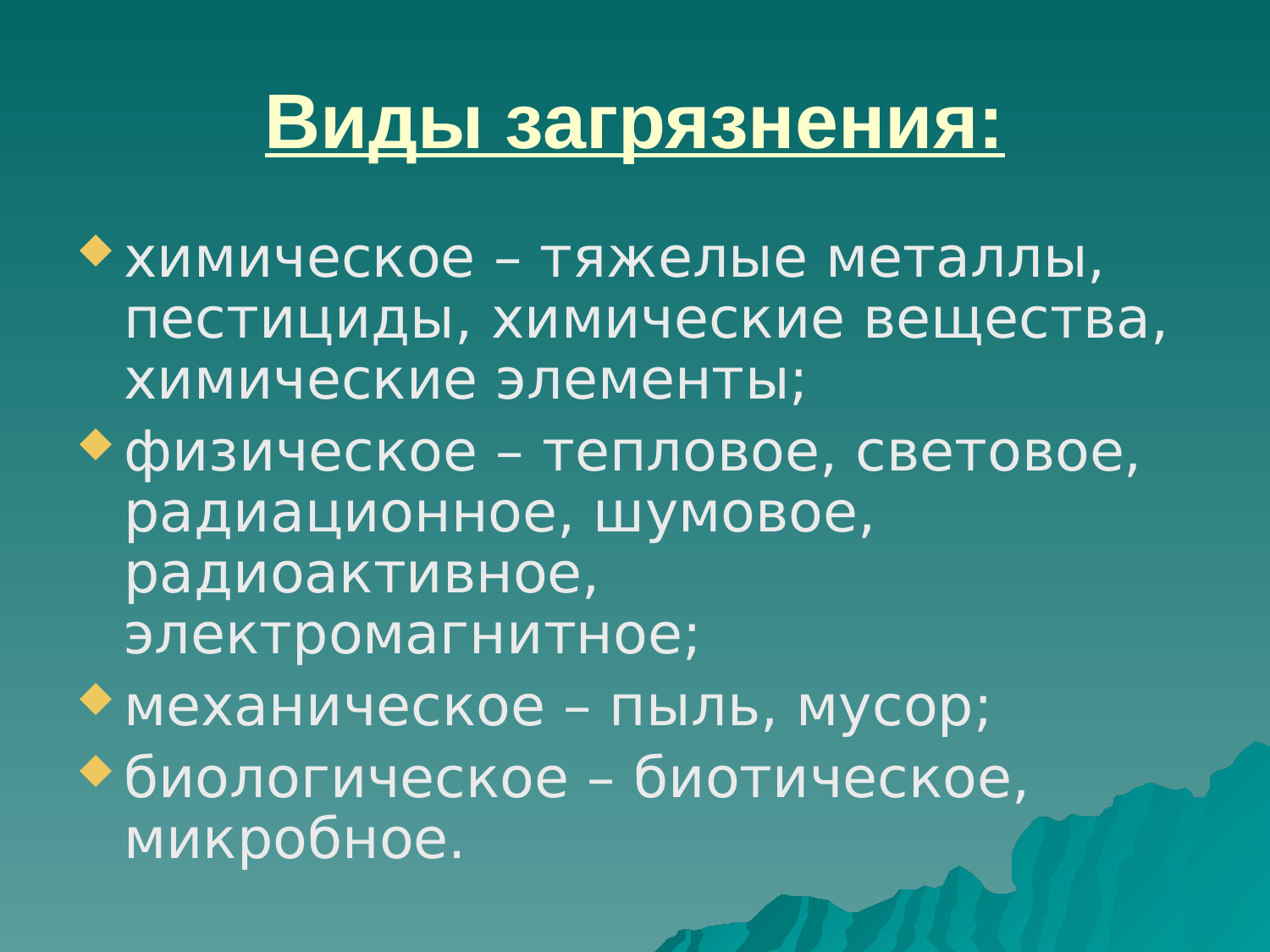

# Виды загрязнения:
химическое – тяжелые металлы, пестициды, химические вещества, химические элементы;
физическое – тепловое, световое, радиационное, шумовое, радиоактивное, электромагнитное;
механическое – пыль, мусор;
биологическое – биотическое, микробное.